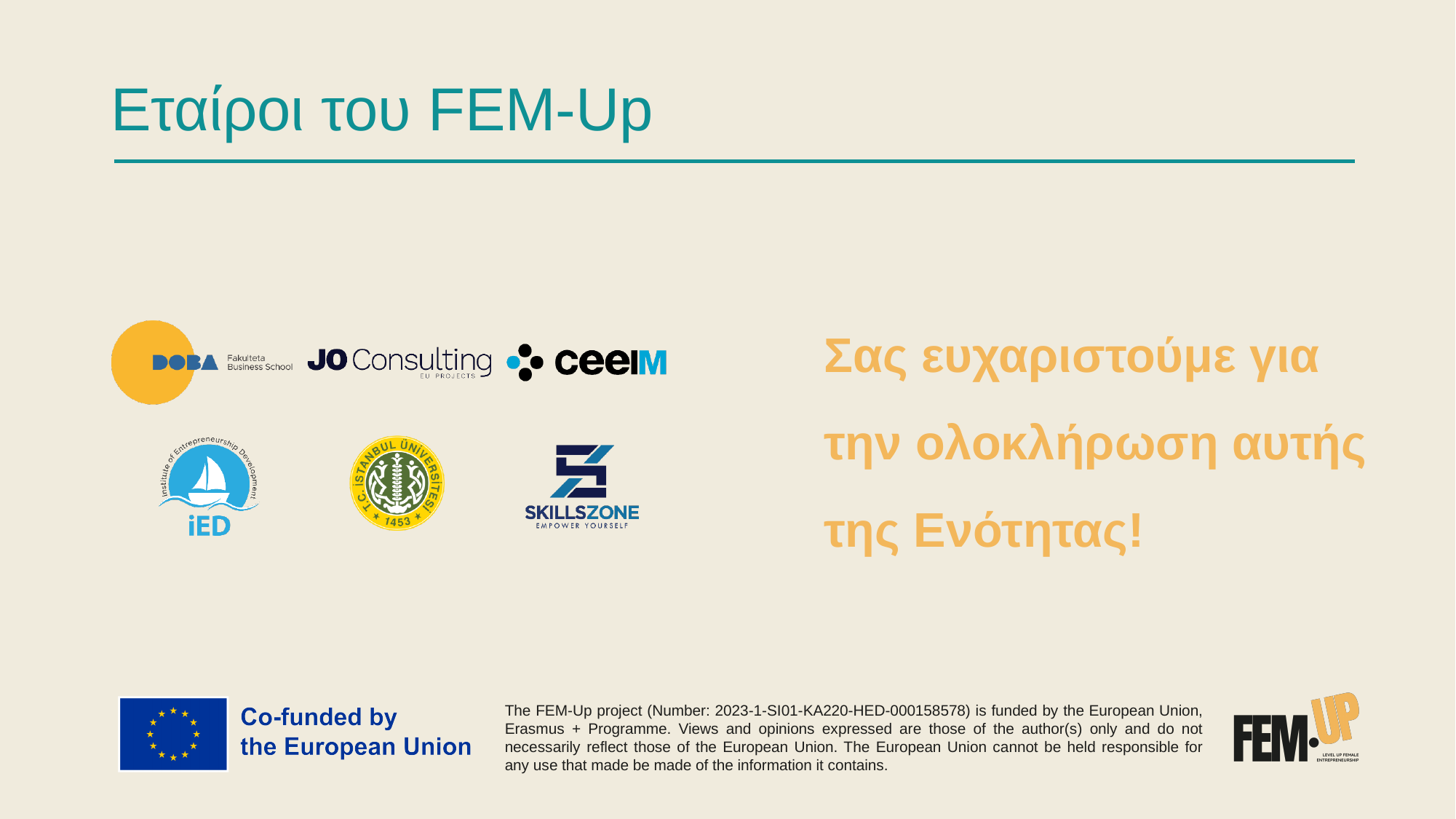

# Εταίροι του FEM-Up
Σας ευχαριστούμε για την ολοκλήρωση αυτής της Ενότητας!